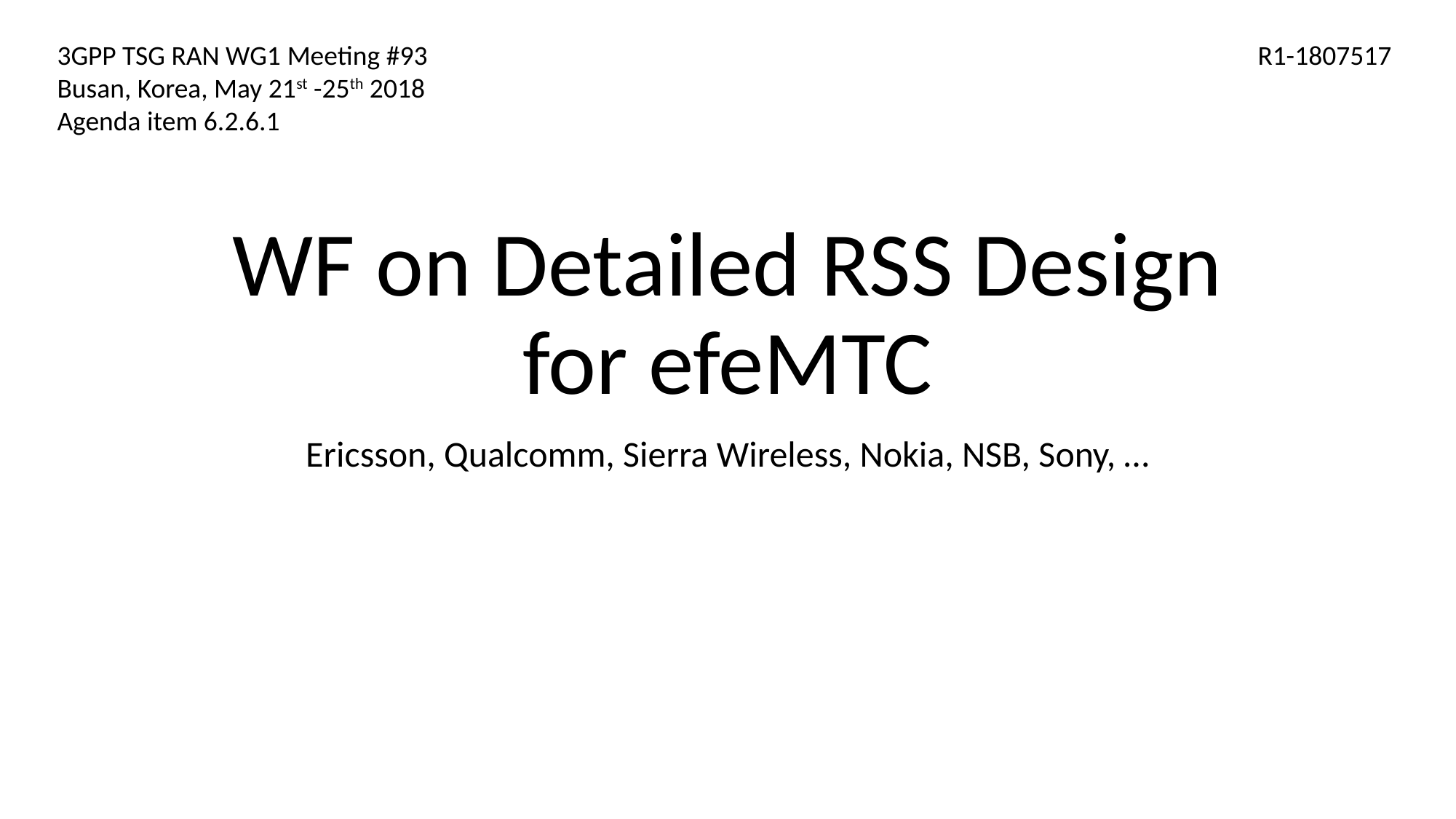

3GPP TSG RAN WG1 Meeting #93								R1-1807517
Busan, Korea, May 21st -25th 2018
Agenda item 6.2.6.1
# WF on Detailed RSS Design for efeMTC
Ericsson, Qualcomm, Sierra Wireless, Nokia, NSB, Sony, …